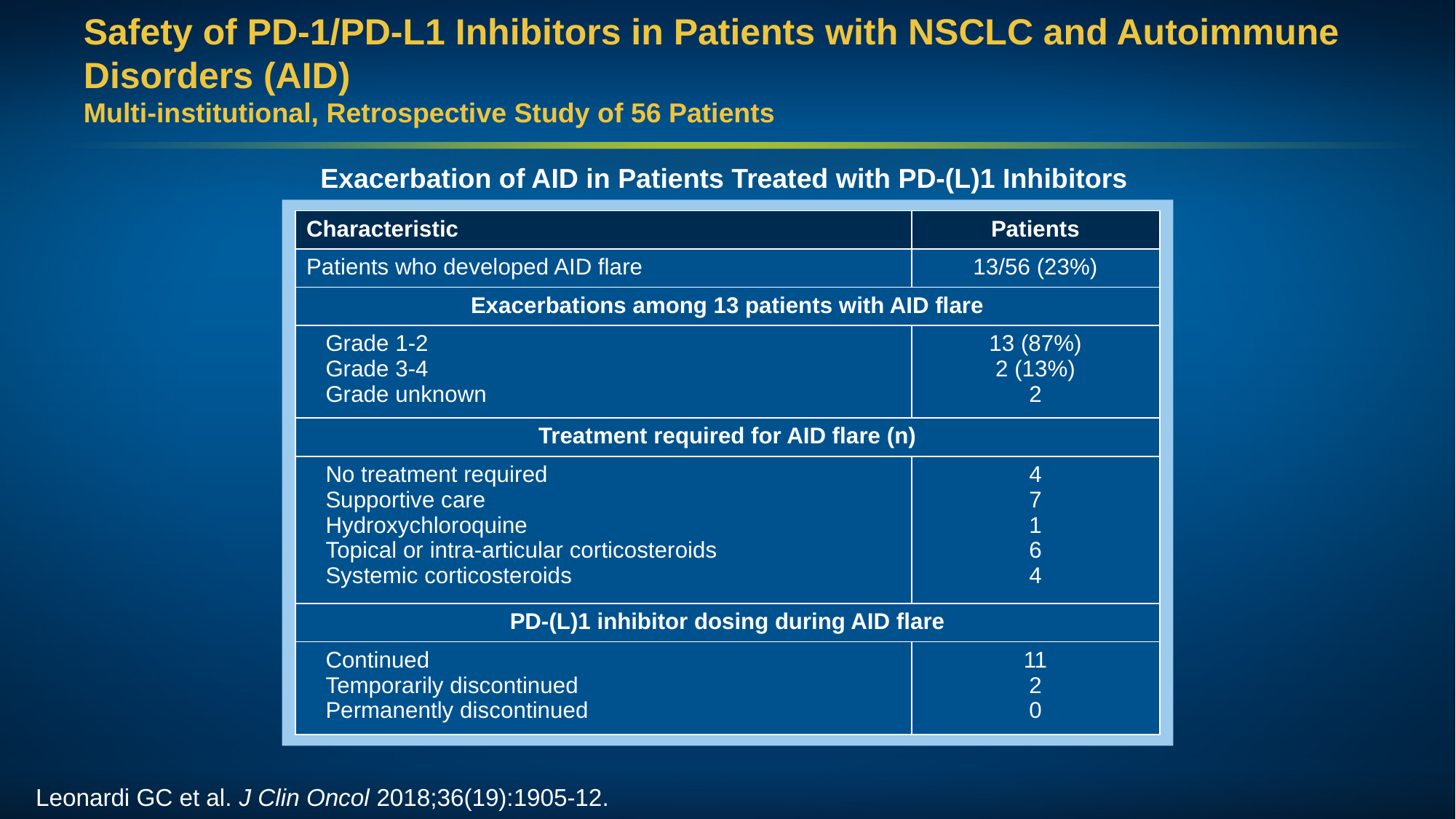

# Safety of PD-1/PD-L1 Inhibitors in Patients with NSCLC and Autoimmune Disorders (AID) Multi-institutional, Retrospective Study of 56 Patients
Exacerbation of AID in Patients Treated with PD-(L)1 Inhibitors

| Characteristic | Patients |
| --- | --- |
| Patients who developed AID flare | 13/56 (23%) |
| Exacerbations among 13 patients with AID flare |  |
| Grade 1-2 Grade 3-4 Grade unknown | 13 (87%) 2 (13%) 2 |
| Treatment required for AID flare (n) |  |
| No treatment required Supportive care Hydroxychloroquine Topical or intra-articular corticosteroids Systemic corticosteroids | 4 7 1 6 4 |
| PD-(L)1 inhibitor dosing during AID flare |  |
| Continued Temporarily discontinued Permanently discontinued | 11 2 0 |
Leonardi GC et al. J Clin Oncol 2018;36(19):1905-12.